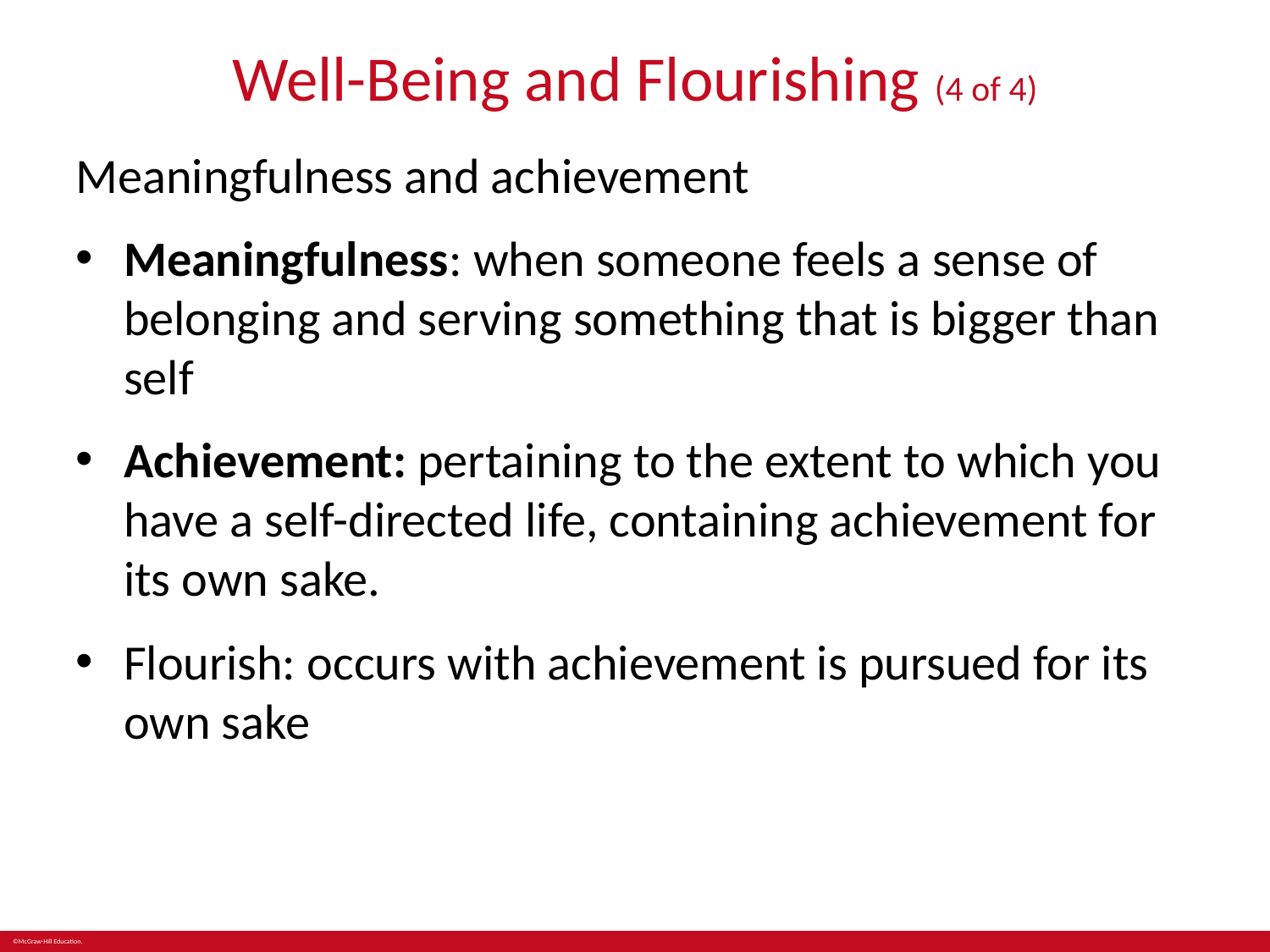

# Well-Being and Flourishing (4 of 4)
Meaningfulness and achievement
Meaningfulness: when someone feels a sense of belonging and serving something that is bigger than self
Achievement: pertaining to the extent to which you have a self-directed life, containing achievement for its own sake.
Flourish: occurs with achievement is pursued for its own sake